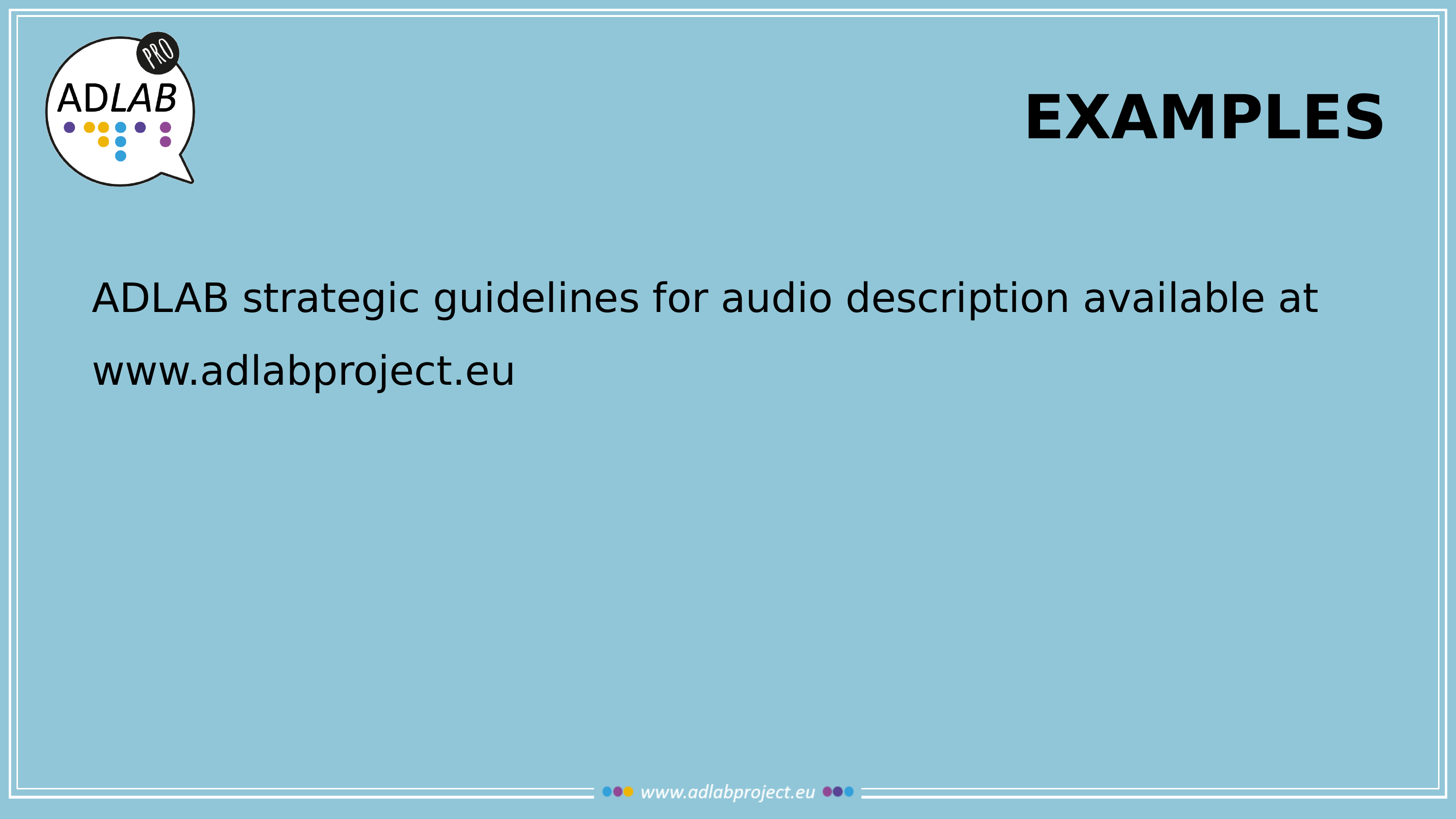

# EXAMPLES
ADLAB strategic guidelines for audio description available at www.adlabproject.eu